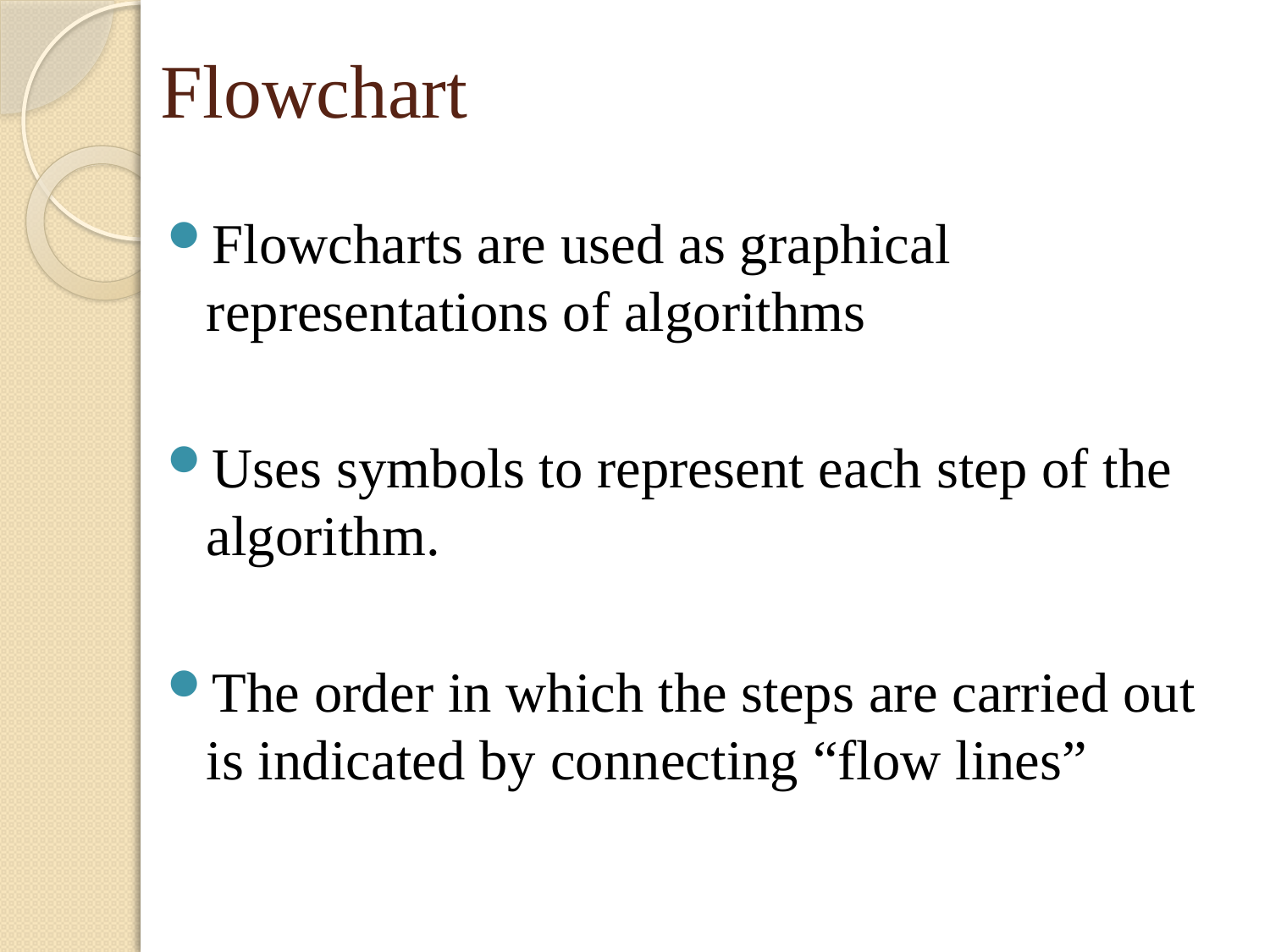

# Flowchart
Flowcharts are used as graphical representations of algorithms

Uses symbols to represent each step of the algorithm.

The order in which the steps are carried out is indicated by connecting “flow lines”